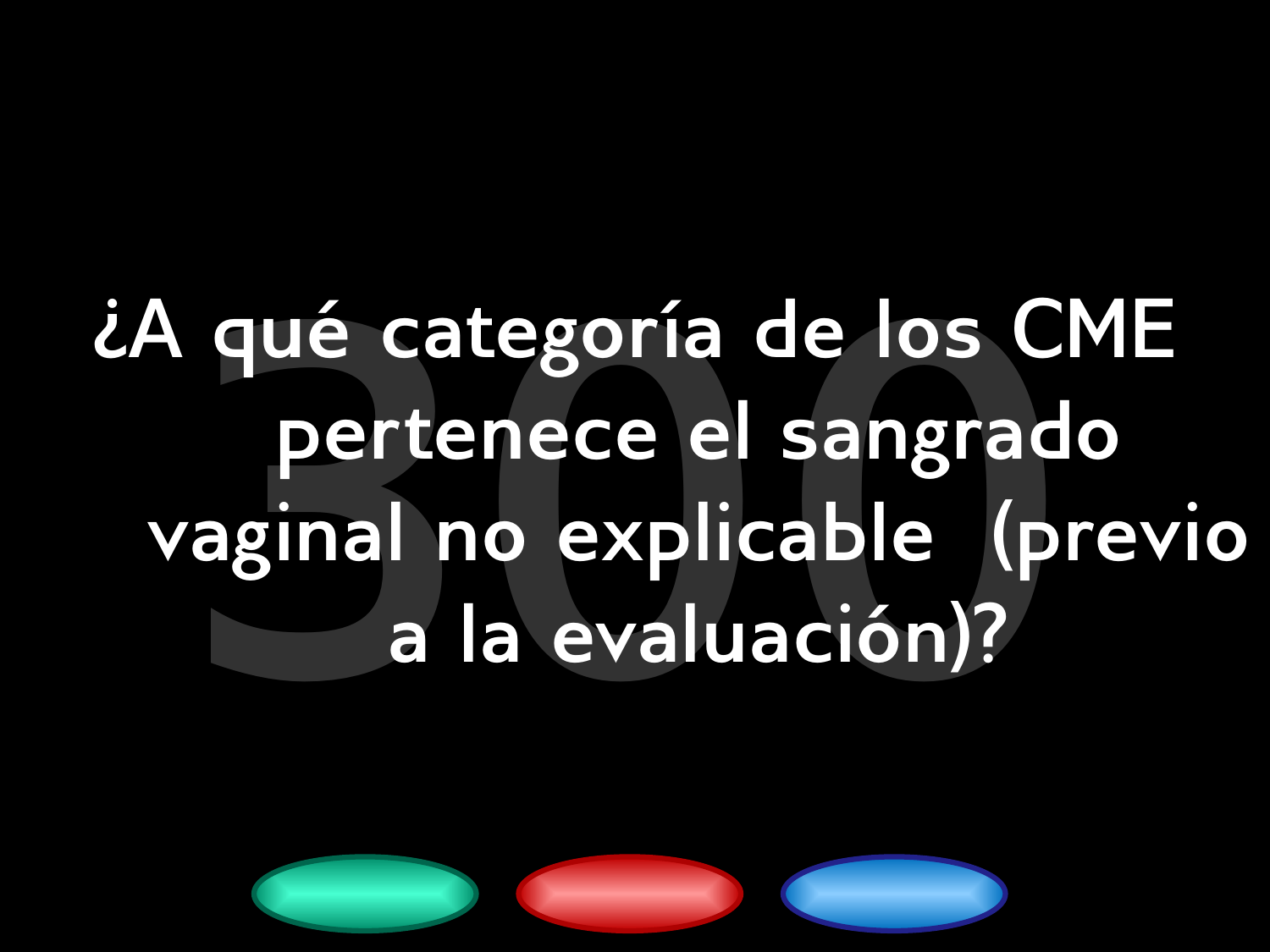

300
¿A qué categoría de los CME pertenece el sangrado vaginal no explicable  (previo a la evaluación)?

15